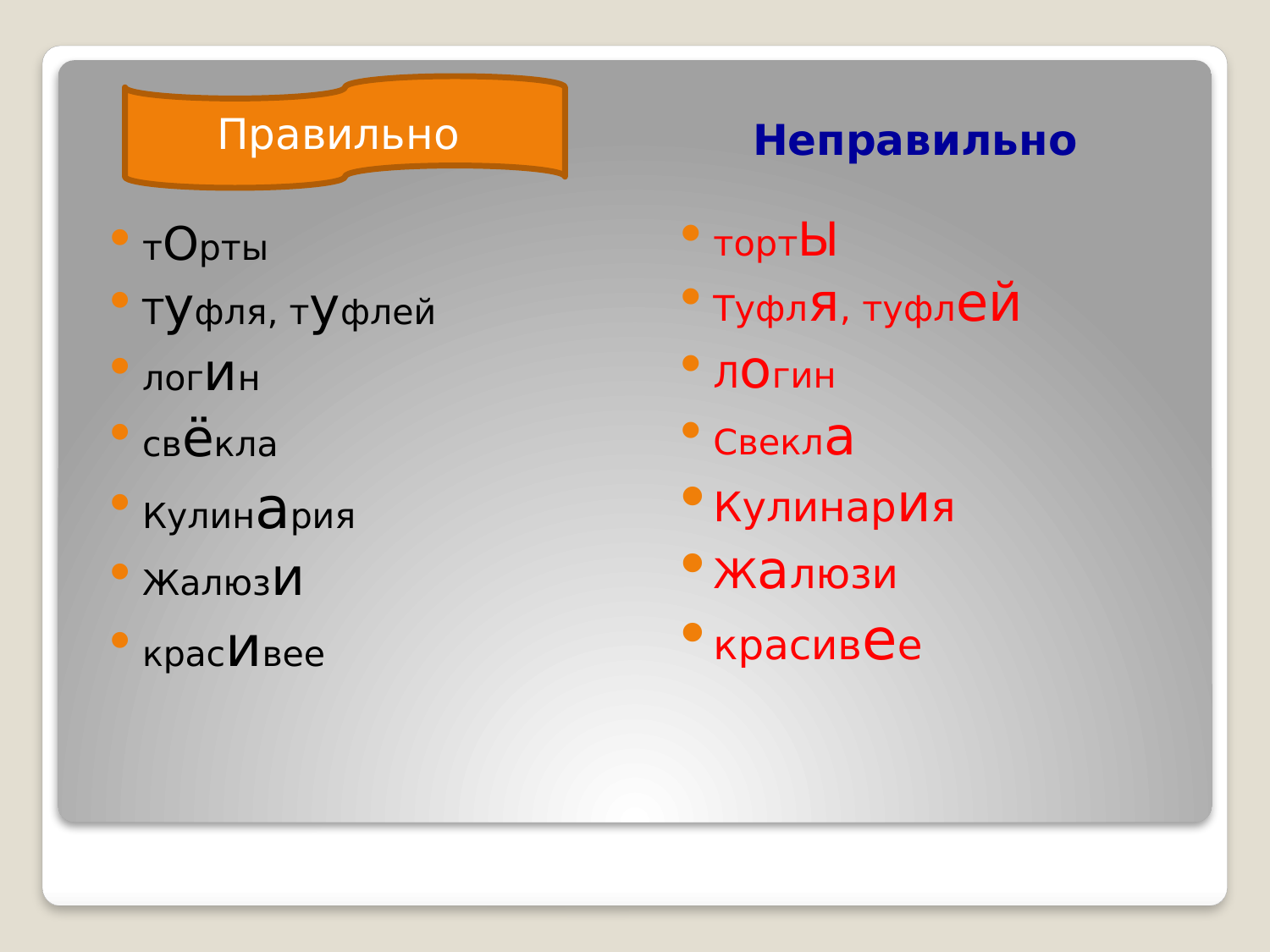

Правильно

Неправильно
тортЫ
Туфля, туфлей
Логин
Свекла
Кулинария
Жалюзи
красивее

тОрты
Туфля, туфлей
логин
свёкла
Кулинария
Жалюзи
красивее
#